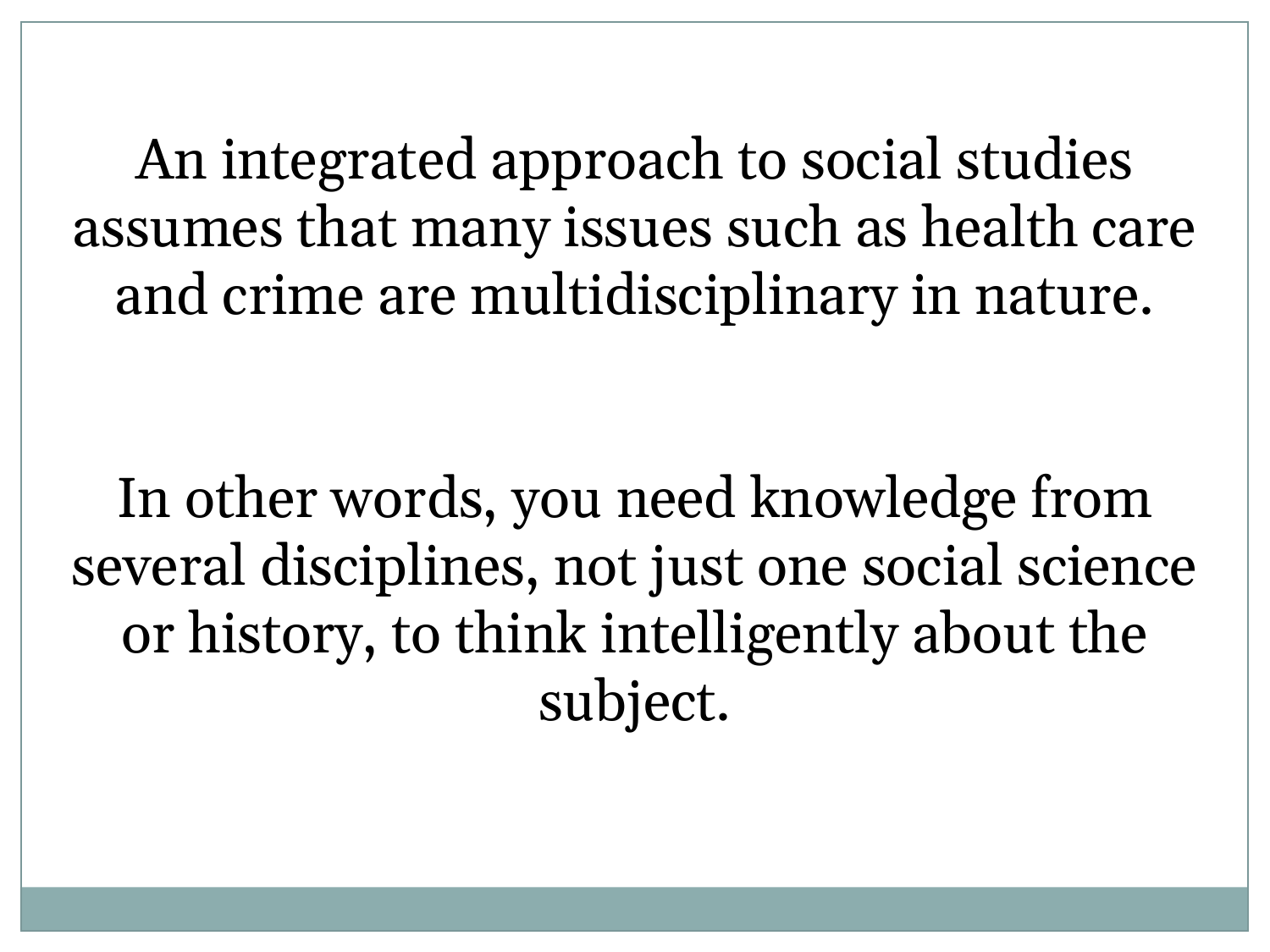

An integrated approach to social studies assumes that many issues such as health care and crime are multidisciplinary in nature.

In other words, you need knowledge from several disciplines, not just one social science or history, to think intelligently about the subject.